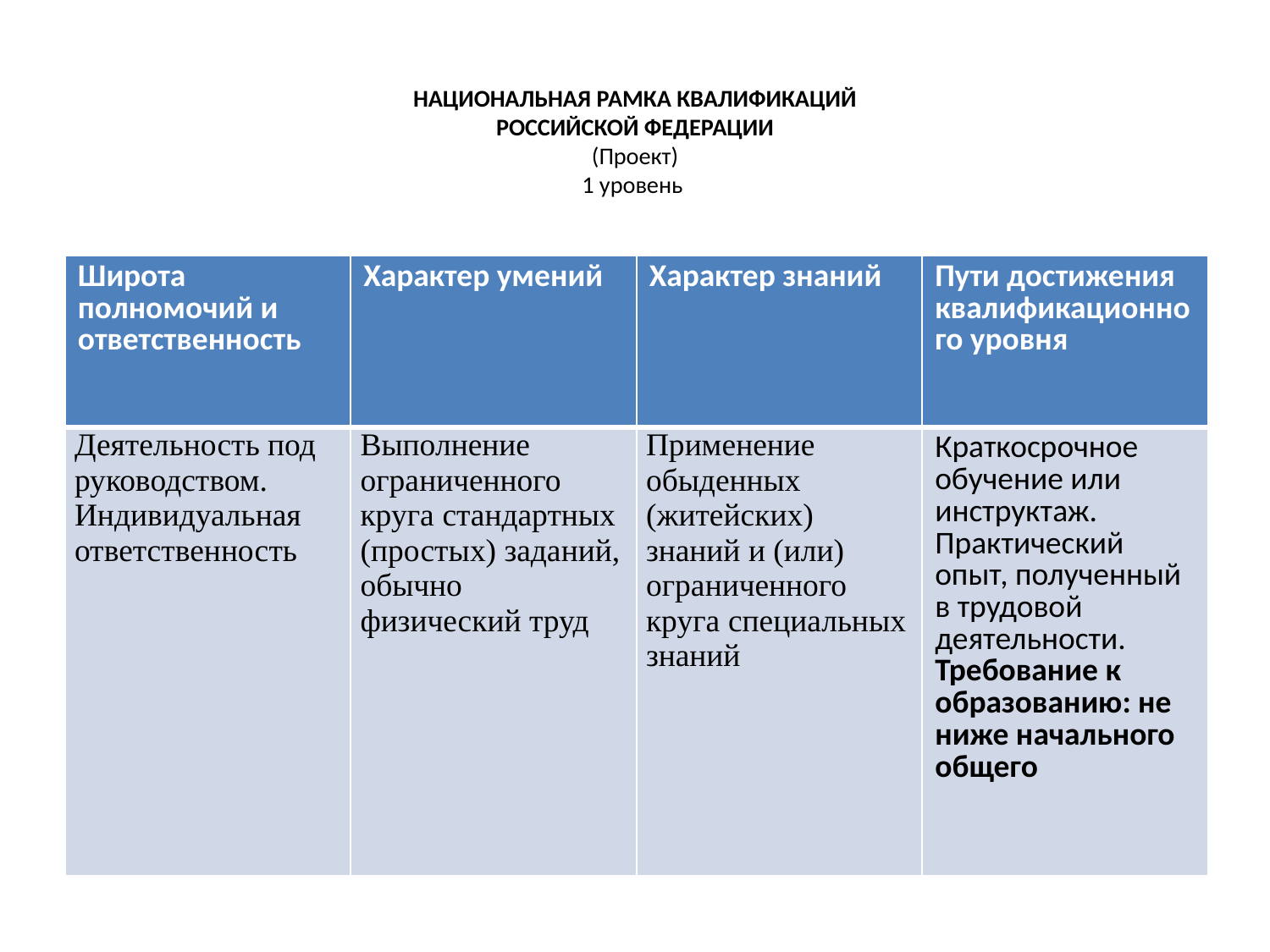

# НАЦИОНАЛЬНАЯ РАМКА КВАЛИФИКАЦИЙ РОССИЙСКОЙ ФЕДЕРАЦИИ (Проект) 1 уровень
| Широта полномочий и ответственность | Характер умений | Характер знаний | Пути достижения квалификационного уровня |
| --- | --- | --- | --- |
| Деятельность под руководством. Индивидуальная ответственность | Выполнение ограниченного круга стандартных (простых) заданий, обычно физический труд | Применение обыденных (житейских) знаний и (или) ограниченного круга специальных знаний | Краткосрочное обучение или инструктаж. Практический опыт, полученный в трудовой деятельности. Требование к образованию: не ниже начального общего |